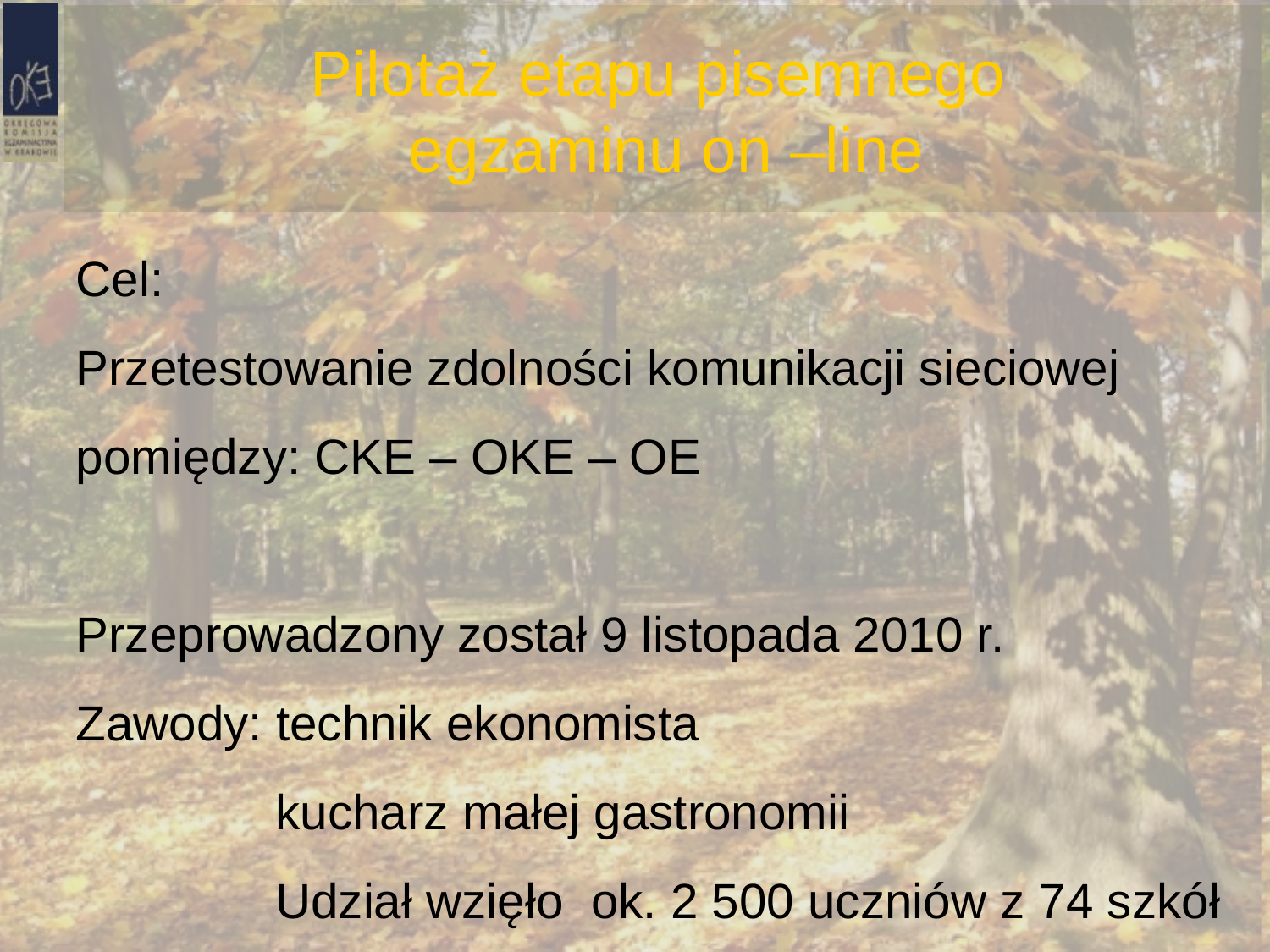

# Pilotaż etapu pisemnego egzaminu on –line
Cel:
Przetestowanie zdolności komunikacji sieciowej pomiędzy: CKE – OKE – OE

Przeprowadzony został 9 listopada 2010 r.
Zawody: technik ekonomista
kucharz małej gastronomii
Udział wzięło  ok. 2 500 uczniów z 74 szkół